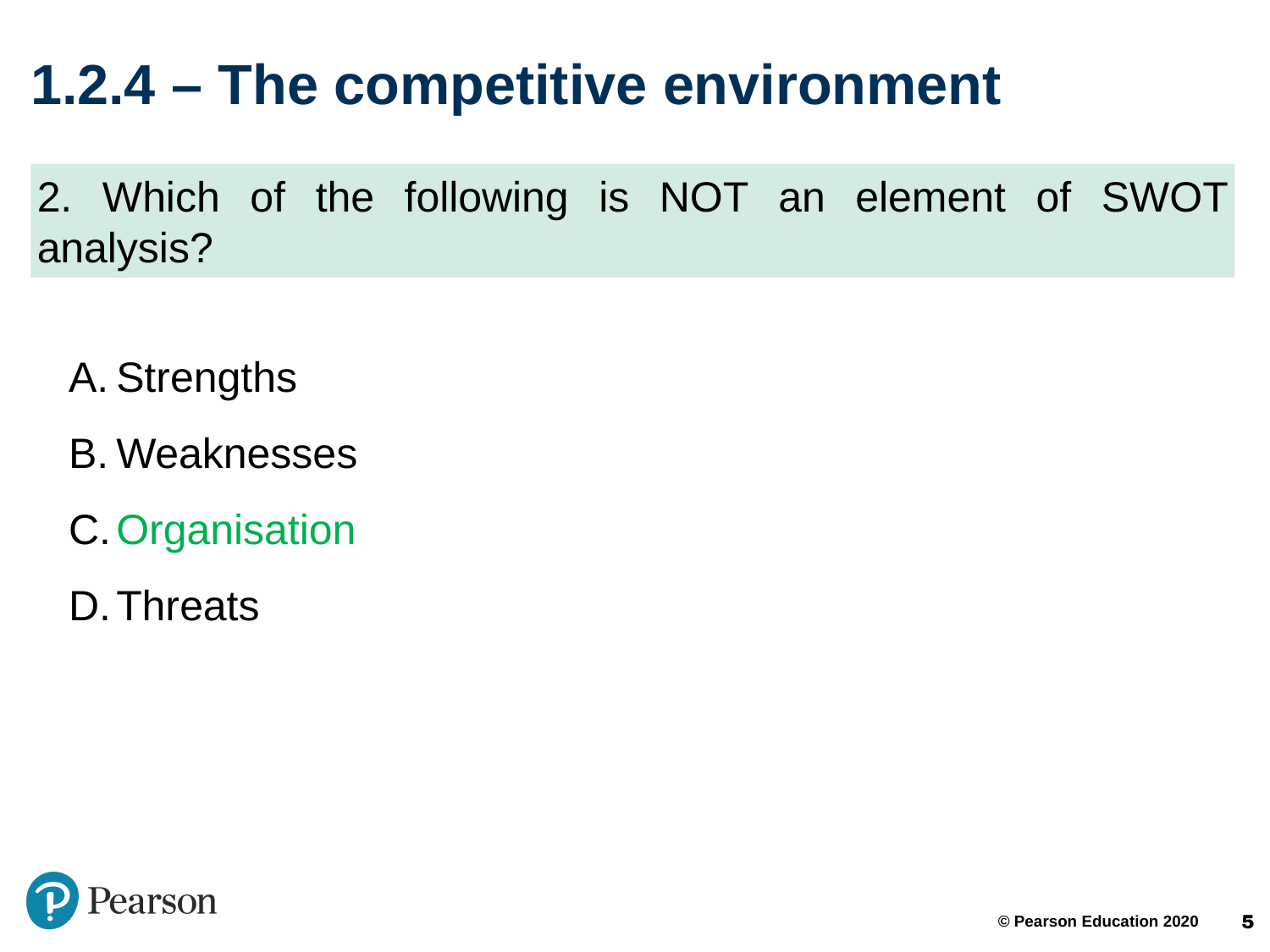

# 1.2.4 – The competitive environment
2. Which of the following is NOT an element of SWOT analysis?
Strengths
Weaknesses
Organisation
Threats
5